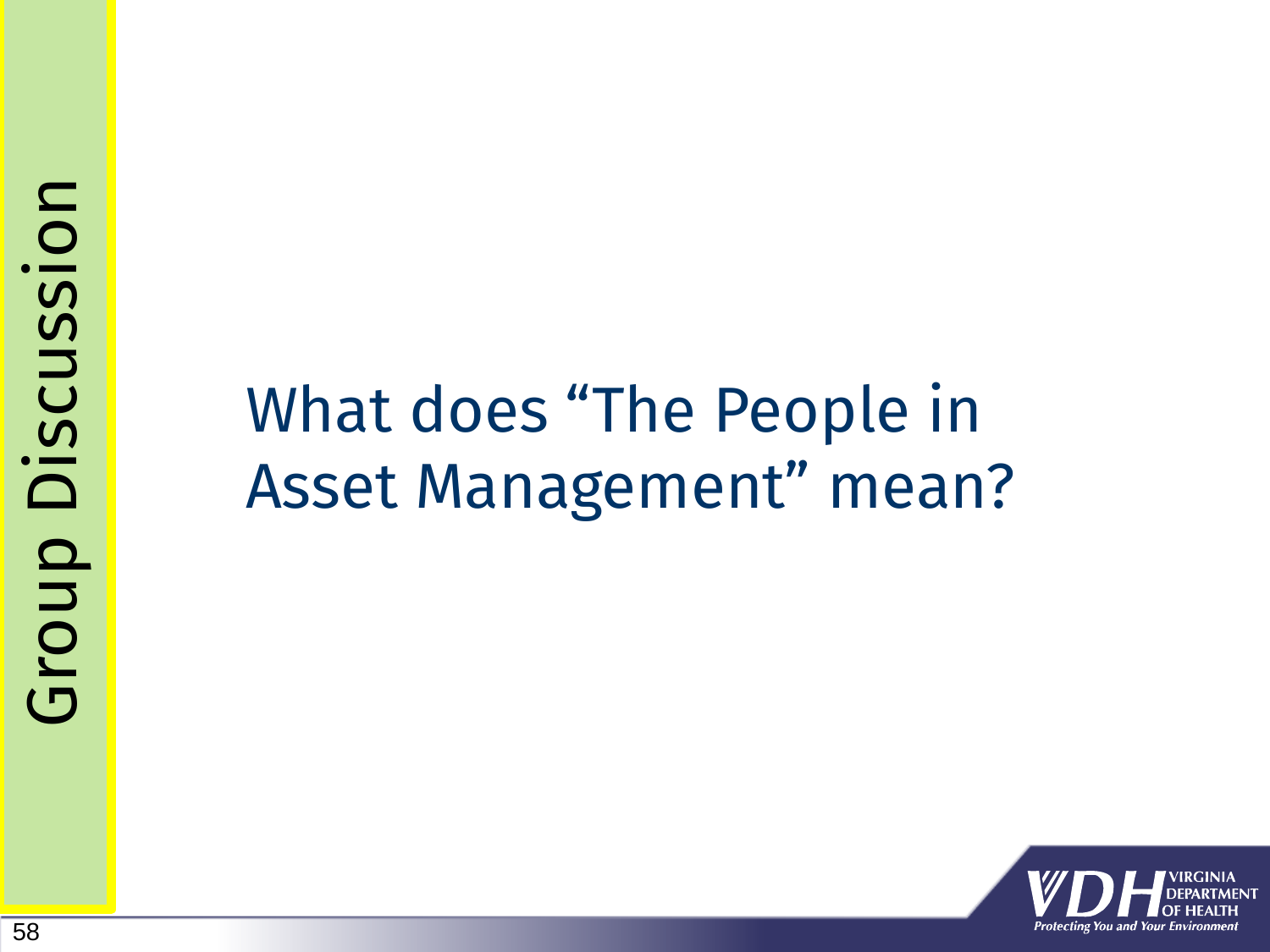

Group Discussion
# What does “The People in Asset Management” mean?